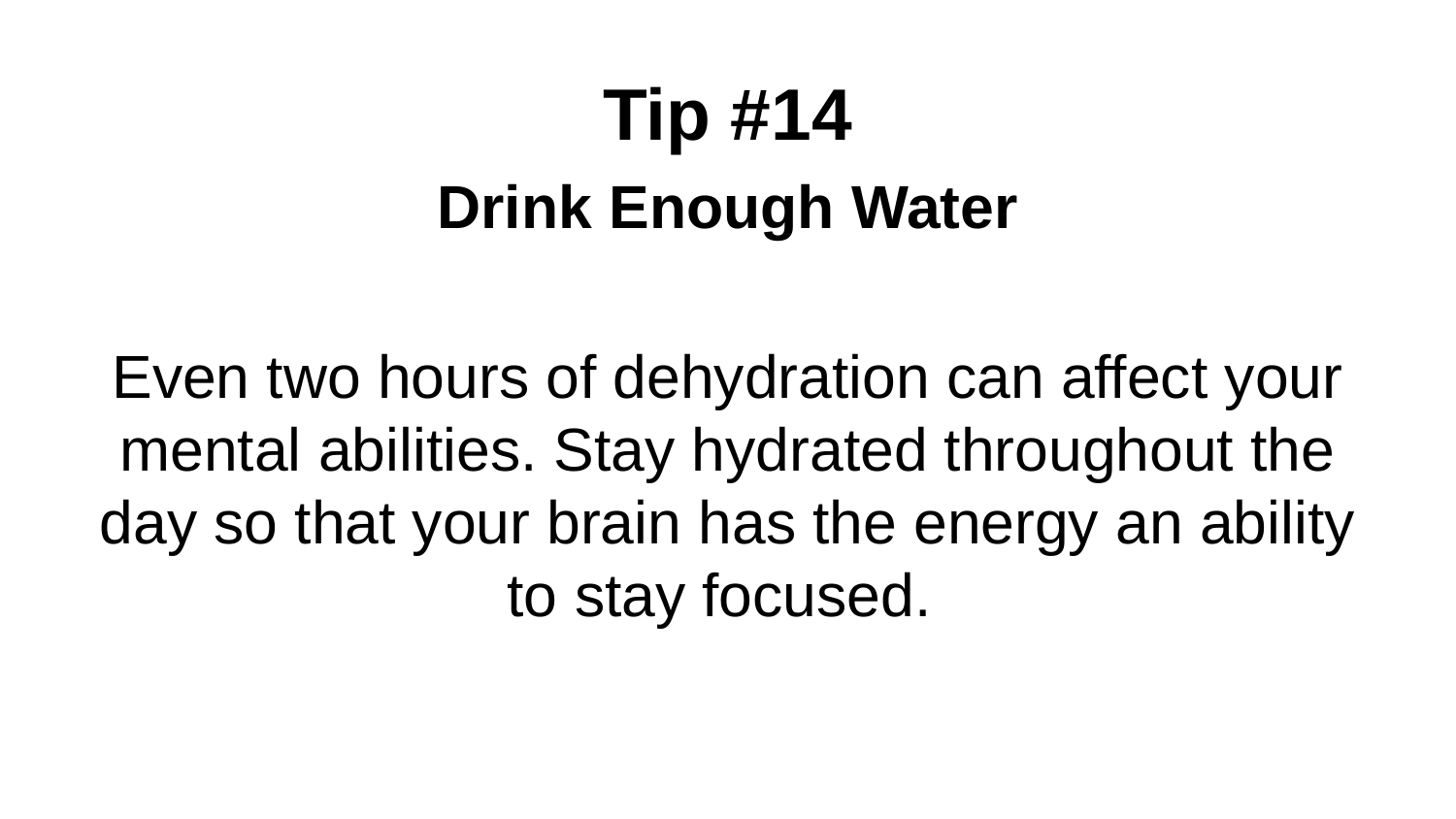

# Tip #14

Drink Enough Water

Even two hours of dehydration can affect your mental abilities. Stay hydrated throughout the day so that your brain has the energy an ability to stay focused.